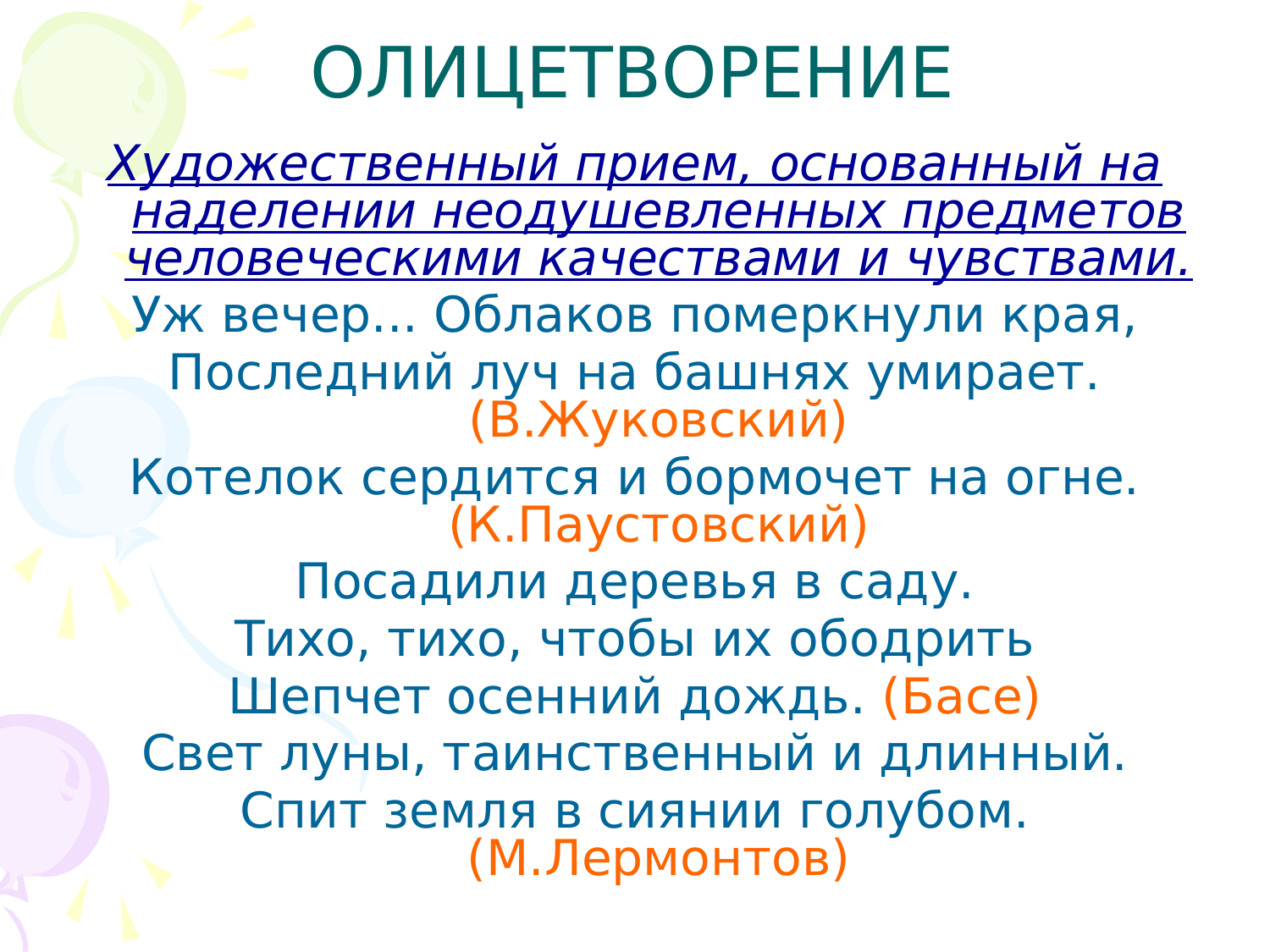

# ОЛИЦЕТВОРЕНИЕ
Художественный прием, основанный на наделении неодушевленных предметов человеческими качествами и чувствами.
Уж вечер... Облаков померкнули края,
Последний луч на башнях умирает.(В.Жуковский)
Котелок сердится и бормочет на огне. (К.Паустовский)
Посадили деревья в саду.
Тихо, тихо, чтобы их ободрить
Шепчет осенний дождь. (Басе)
Свет луны, таинственный и длинный.
Спит земля в сиянии голубом. (М.Лермонтов)